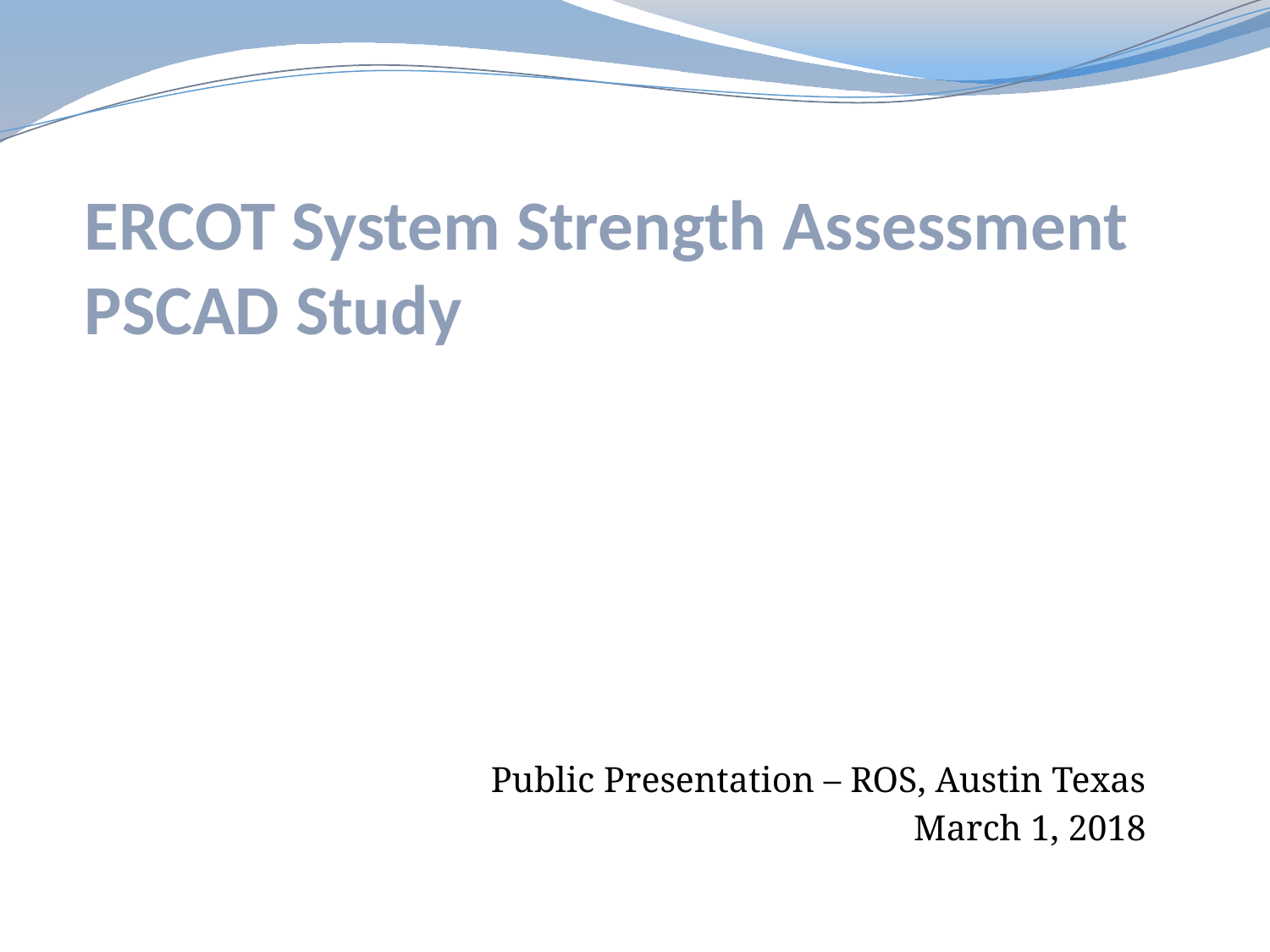

# ERCOT System Strength Assessment PSCAD Study
Public Presentation – ROS, Austin Texas
March 1, 2018